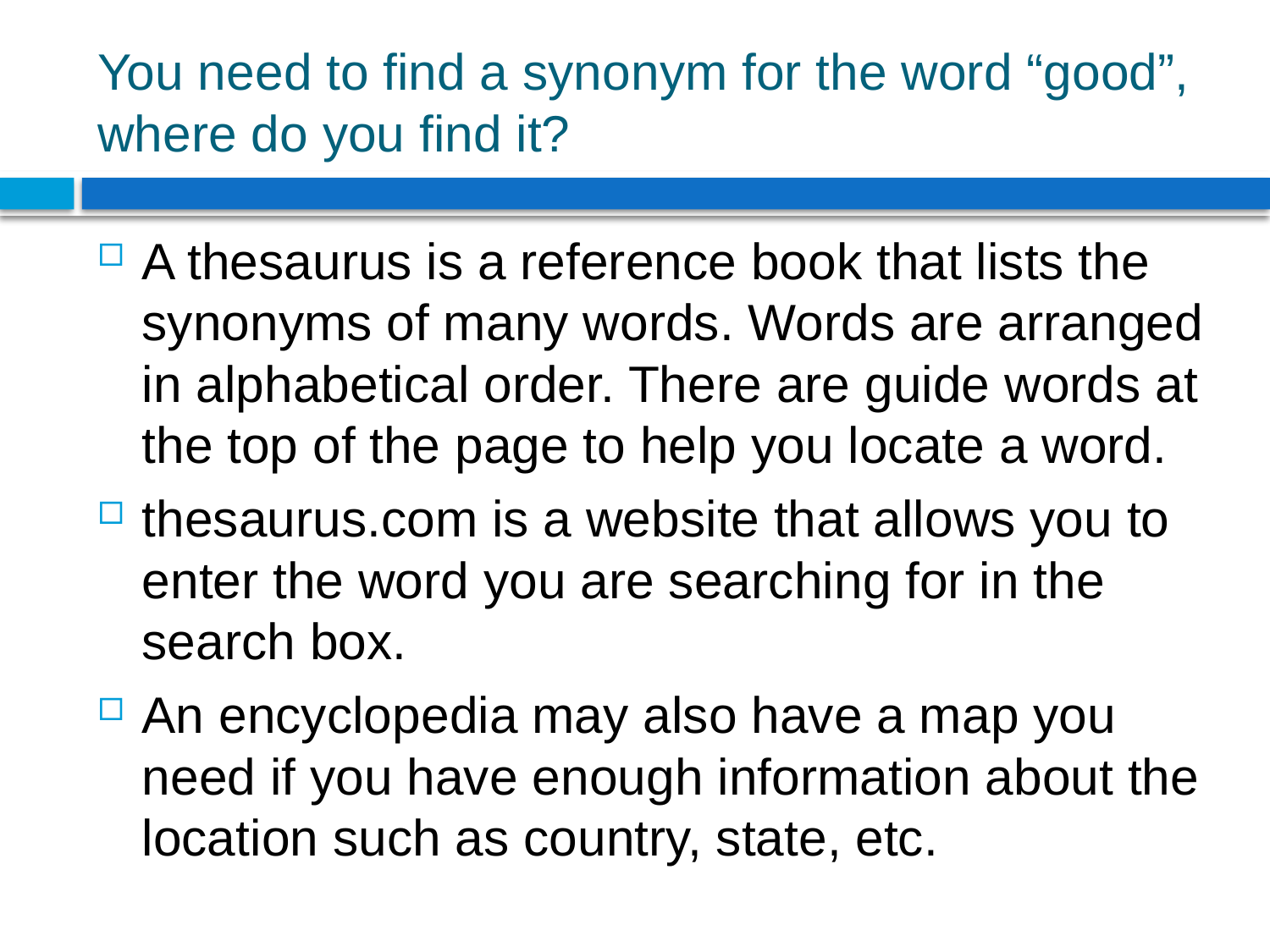

# You need to find a synonym for the word “good”, where do you find it?
A thesaurus is a reference book that lists the synonyms of many words. Words are arranged in alphabetical order. There are guide words at the top of the page to help you locate a word.
thesaurus.com is a website that allows you to enter the word you are searching for in the search box.
An encyclopedia may also have a map you need if you have enough information about the location such as country, state, etc.